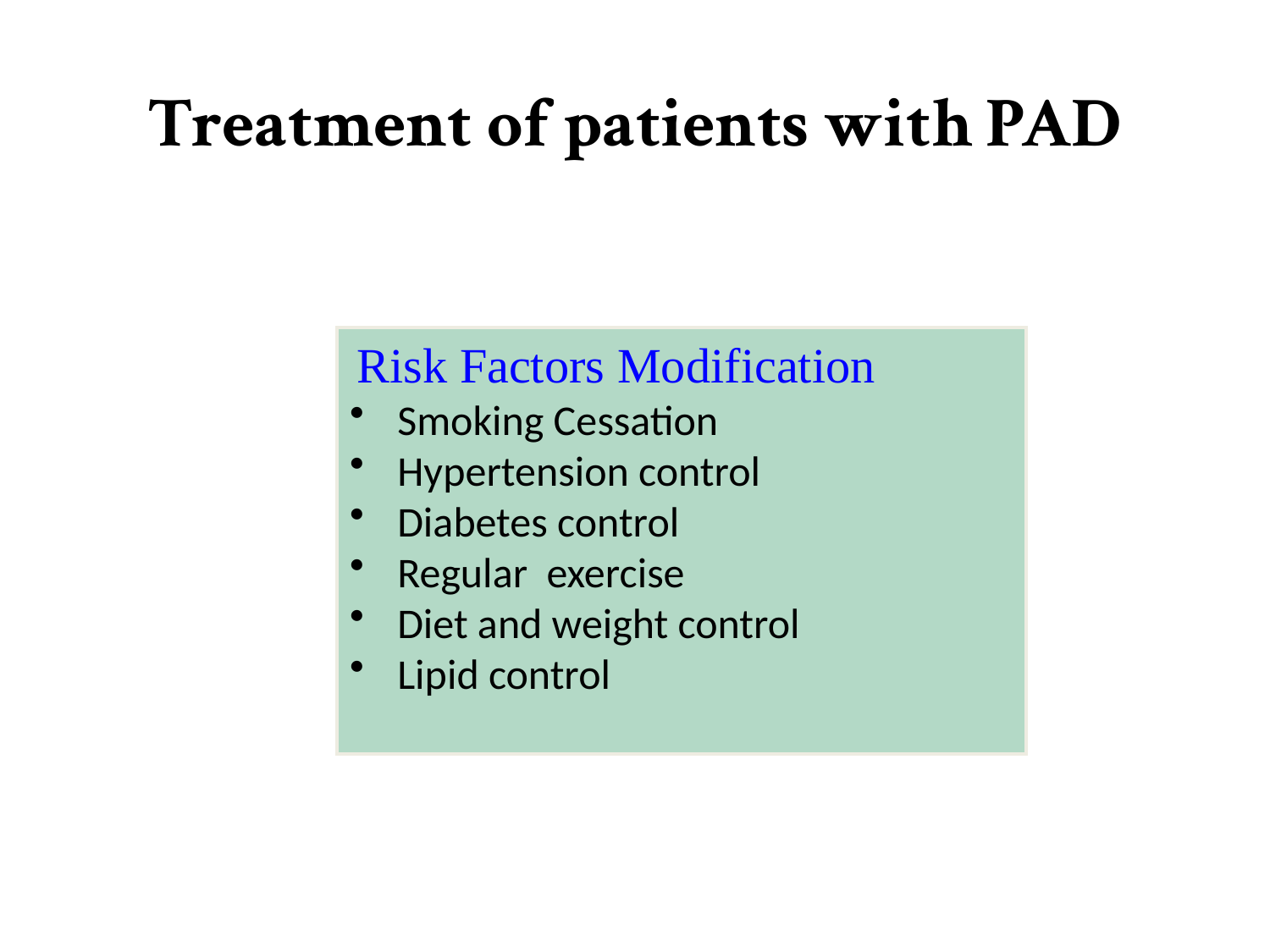

Treatment of patients with PAD
 Risk Factors Modification
Smoking Cessation
Hypertension control
Diabetes control
Regular  exercise
Diet and weight control
Lipid control